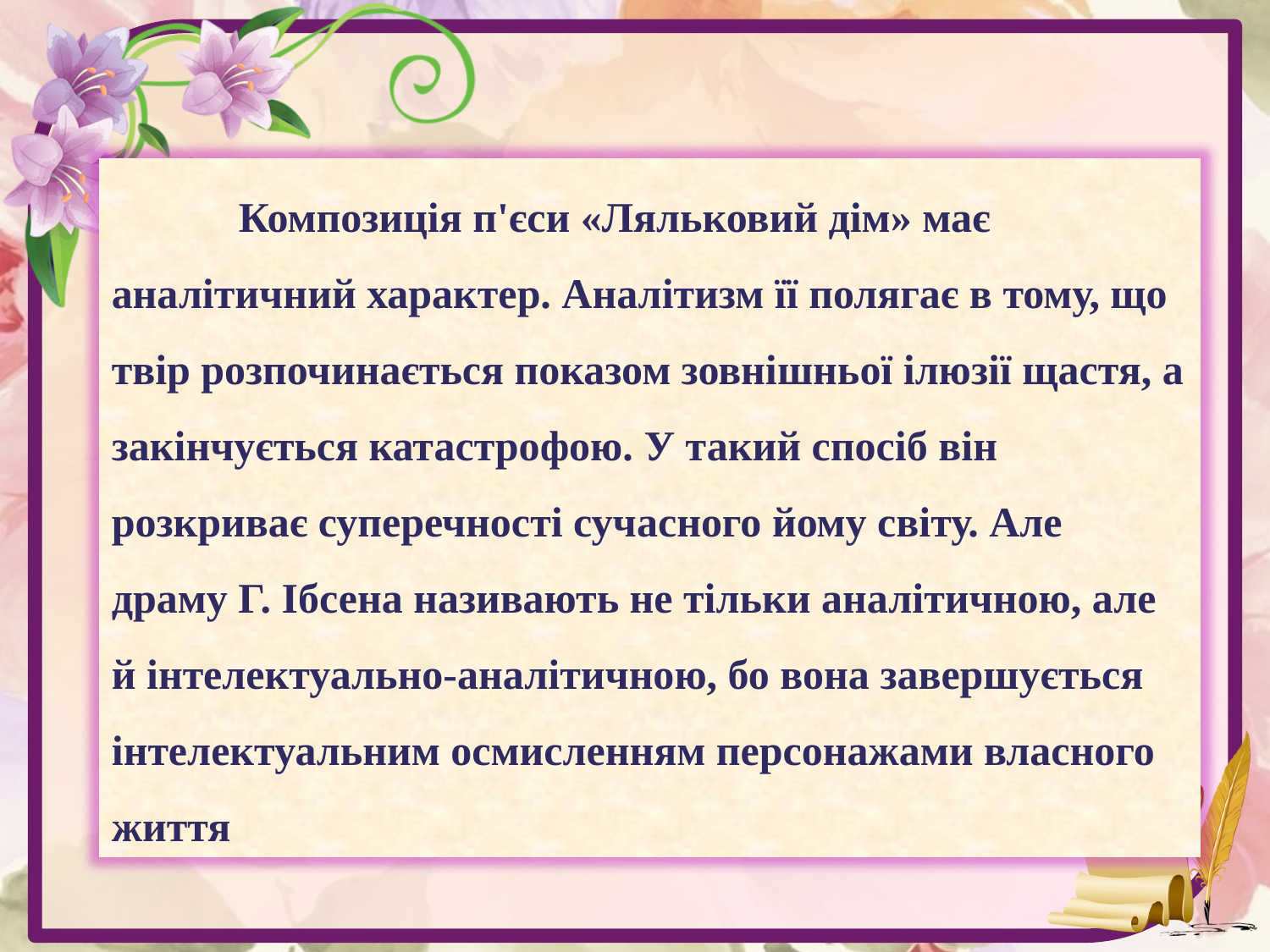

Композиція п'єси «Ляльковий дім» має аналітичний характер. Аналітизм її полягає в тому, що твір розпочинається показом зовнішньої ілюзії щастя, а закінчується катастрофою. У такий спосіб він розкриває суперечності сучасного йому світу. Але драму Г. Ібсена називають не тільки аналітичною, але й інтелектуально-аналітичною, бо вона завершується інтелектуальним осмисленням персонажами власного життя